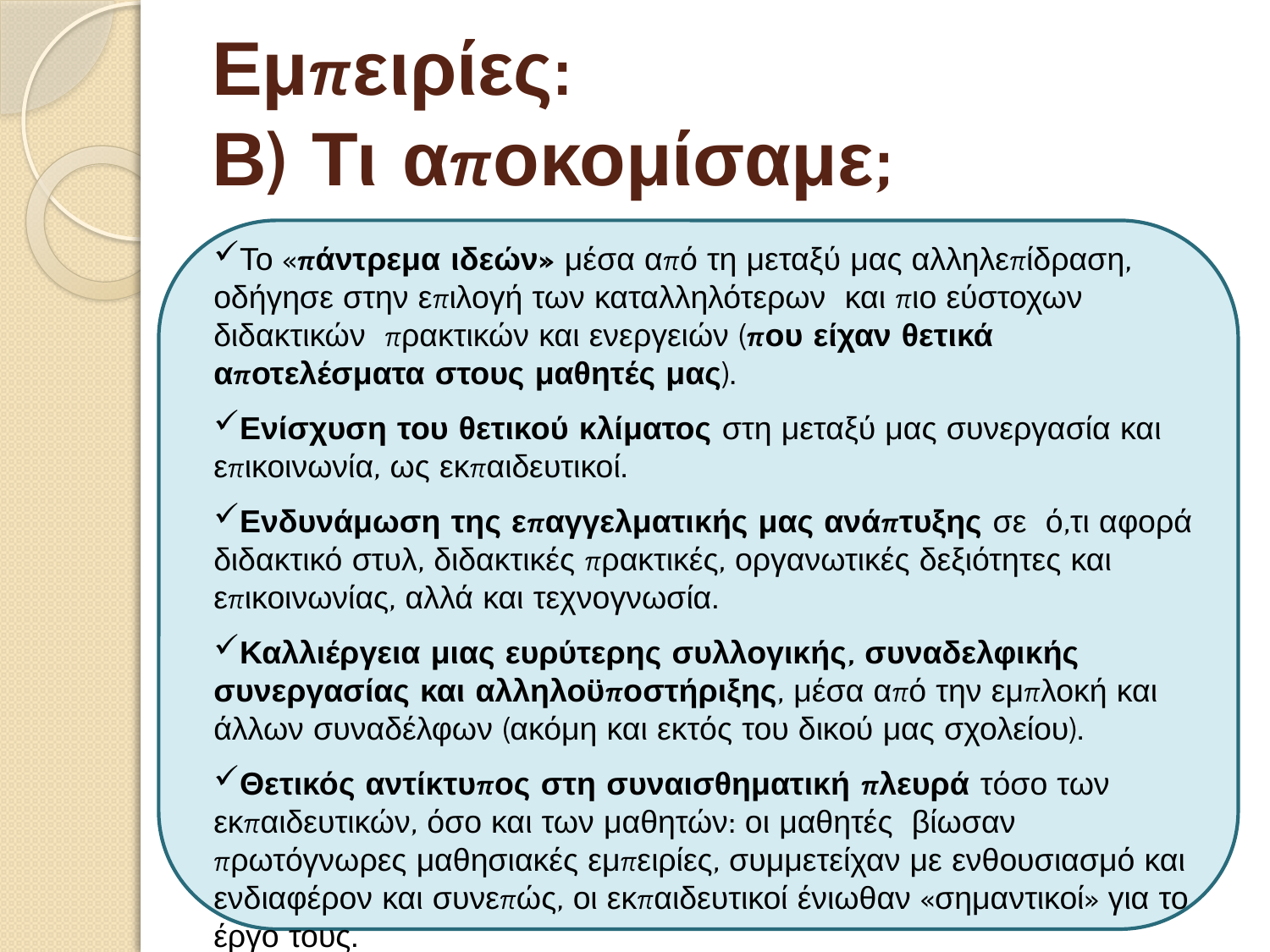

# Εμπειρίες: Β) Τι αποκομίσαμε;

Το «πάντρεμα ιδεών» μέσα από τη μεταξύ μας αλληλεπίδραση, οδήγησε στην επιλογή των καταλληλότερων  και πιο εύστοχων διδακτικών  πρακτικών και ενεργειών (που είχαν θετικά αποτελέσματα στους μαθητές μας).

Ενίσχυση του θετικού κλίματος στη μεταξύ μας συνεργασία και επικοινωνία, ως εκπαιδευτικοί.

Ενδυνάμωση της επαγγελματικής μας ανάπτυξης σε  ό,τι αφορά διδακτικό στυλ, διδακτικές πρακτικές, οργανωτικές δεξιότητες και επικοινωνίας, αλλά και τεχνογνωσία.

Καλλιέργεια μιας ευρύτερης συλλογικής, συναδελφικής  συνεργασίας και αλληλοϋποστήριξης, μέσα από την εμπλοκή και άλλων συναδέλφων (ακόμη και εκτός του δικού μας σχολείου).

Θετικός αντίκτυπος στη συναισθηματική πλευρά τόσο των εκπαιδευτικών, όσο και των μαθητών: οι μαθητές  βίωσαν πρωτόγνωρες μαθησιακές εμπειρίες, συμμετείχαν με ενθουσιασμό και ενδιαφέρον και συνεπώς, οι εκπαιδευτικοί ένιωθαν «σημαντικοί» για το έργο τους.